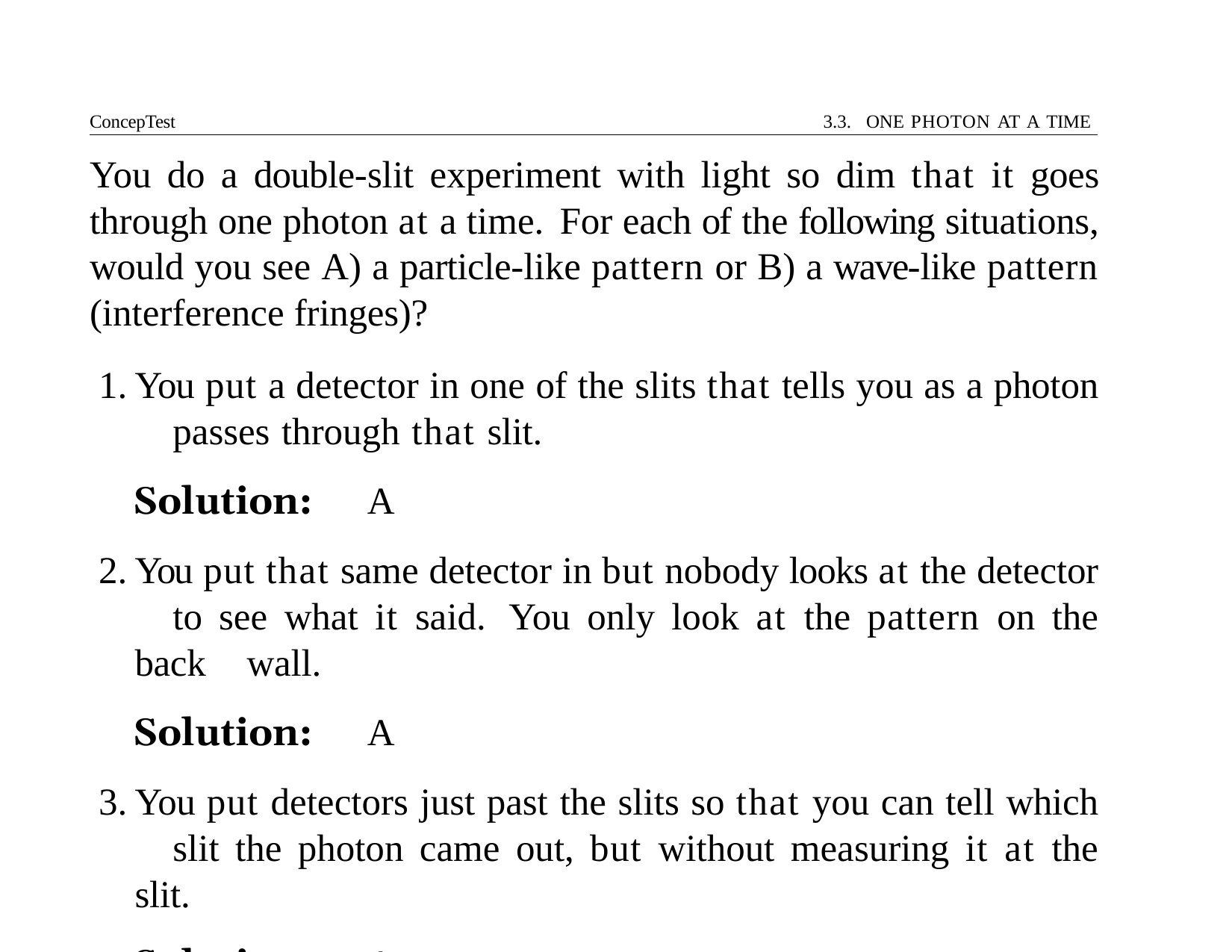

ConcepTest	3.3.  ONE PHOTON AT A TIME

# You do a double-slit experiment with light so dim that it goes through one photon at a time. For each of the following situations, would you see A) a particle-like pattern or B) a wave-like pattern (interference fringes)?
You put a detector in one of the slits that tells you as a photon 	passes through that slit.
Solution:	A
You put that same detector in but nobody looks at the detector 	to see what it said. You only look at the pattern on the back 	wall.
Solution:	A
You put detectors just past the slits so that you can tell which 	slit the photon came out, but without measuring it at the slit.
Solution:	A